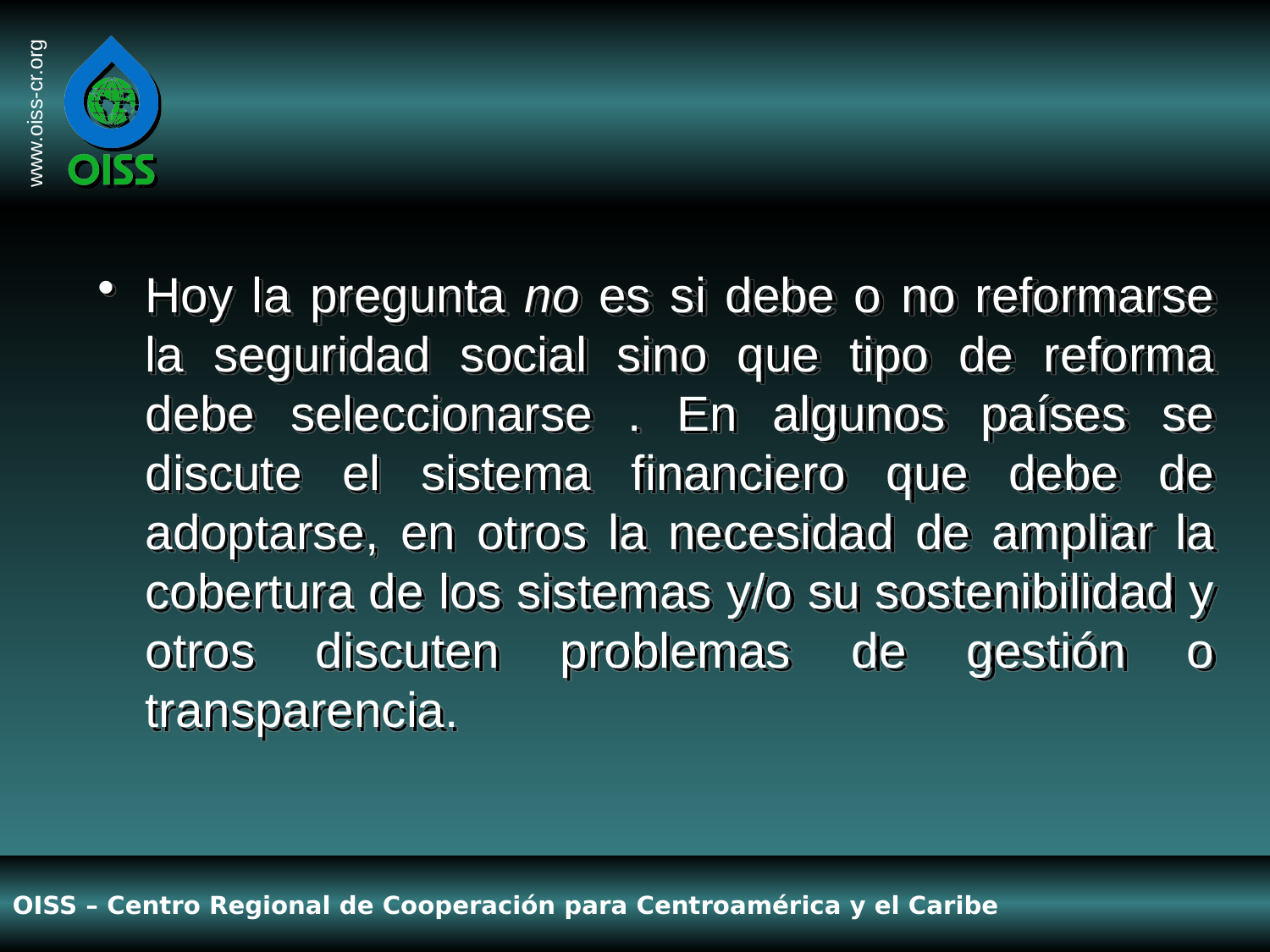

Hoy la pregunta no es si debe o no reformarse la seguridad social sino que tipo de reforma debe seleccionarse . En algunos países se discute el sistema financiero que debe de adoptarse, en otros la necesidad de ampliar la cobertura de los sistemas y/o su sostenibilidad y otros discuten problemas de gestión o transparencia.